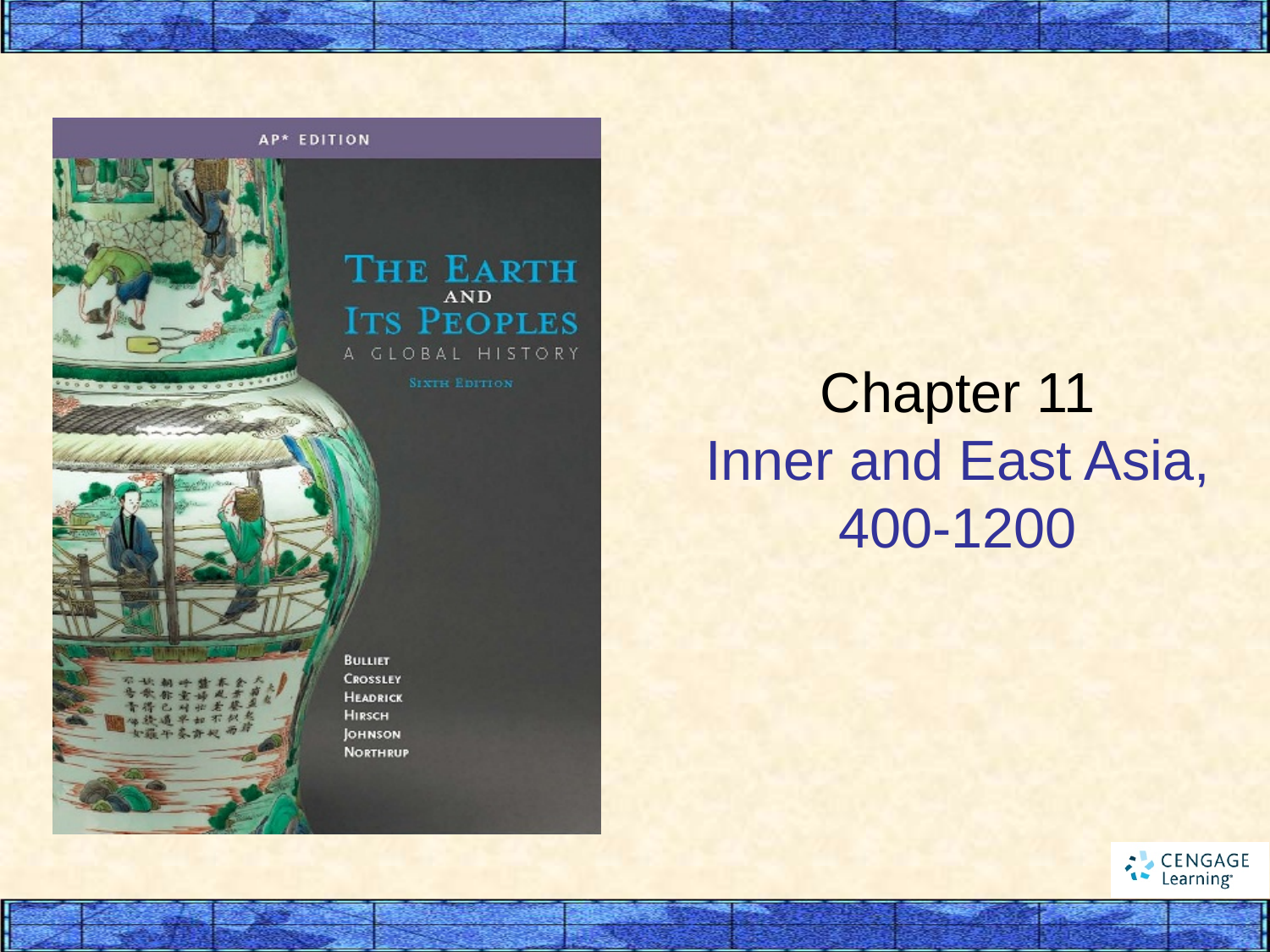

# Chapter 11 Inner and East Asia, 400-1200